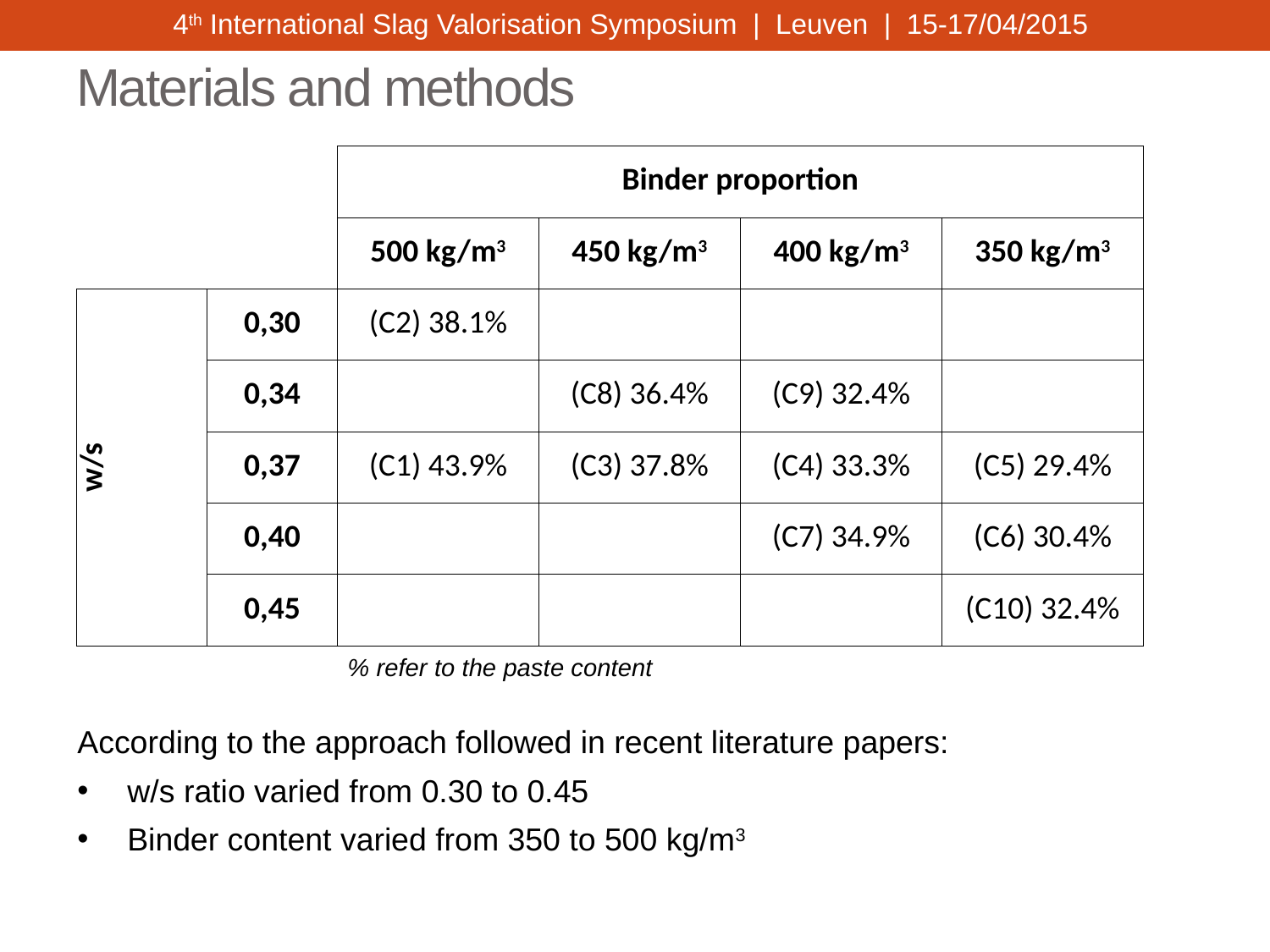

4th International Slag Valorisation Symposium  |  Leuven  |  15-17/04/2015
# Materials and methods
|  |  | Binder proportion |  |  |  |
| --- | --- | --- | --- | --- | --- |
|  |  | 500 kg/m3 | 450 kg/m3 | 400 kg/m3 | 350 kg/m3 |
| w/s | 0,30 | (C2) 38.1% |  |  |  |
|  | 0,34 |  | (C8) 36.4% | (C9) 32.4% |  |
|  | 0,37 | (C1) 43.9% | (C3) 37.8% | (C4) 33.3% | (C5) 29.4% |
|  | 0,40 |  |  | (C7) 34.9% | (C6) 30.4% |
|  | 0,45 |  |  |  | (C10) 32.4% |
% refer to the paste content
According to the approach followed in recent literature papers:
w/s ratio varied from 0.30 to 0.45
Binder content varied from 350 to 500 kg/m3